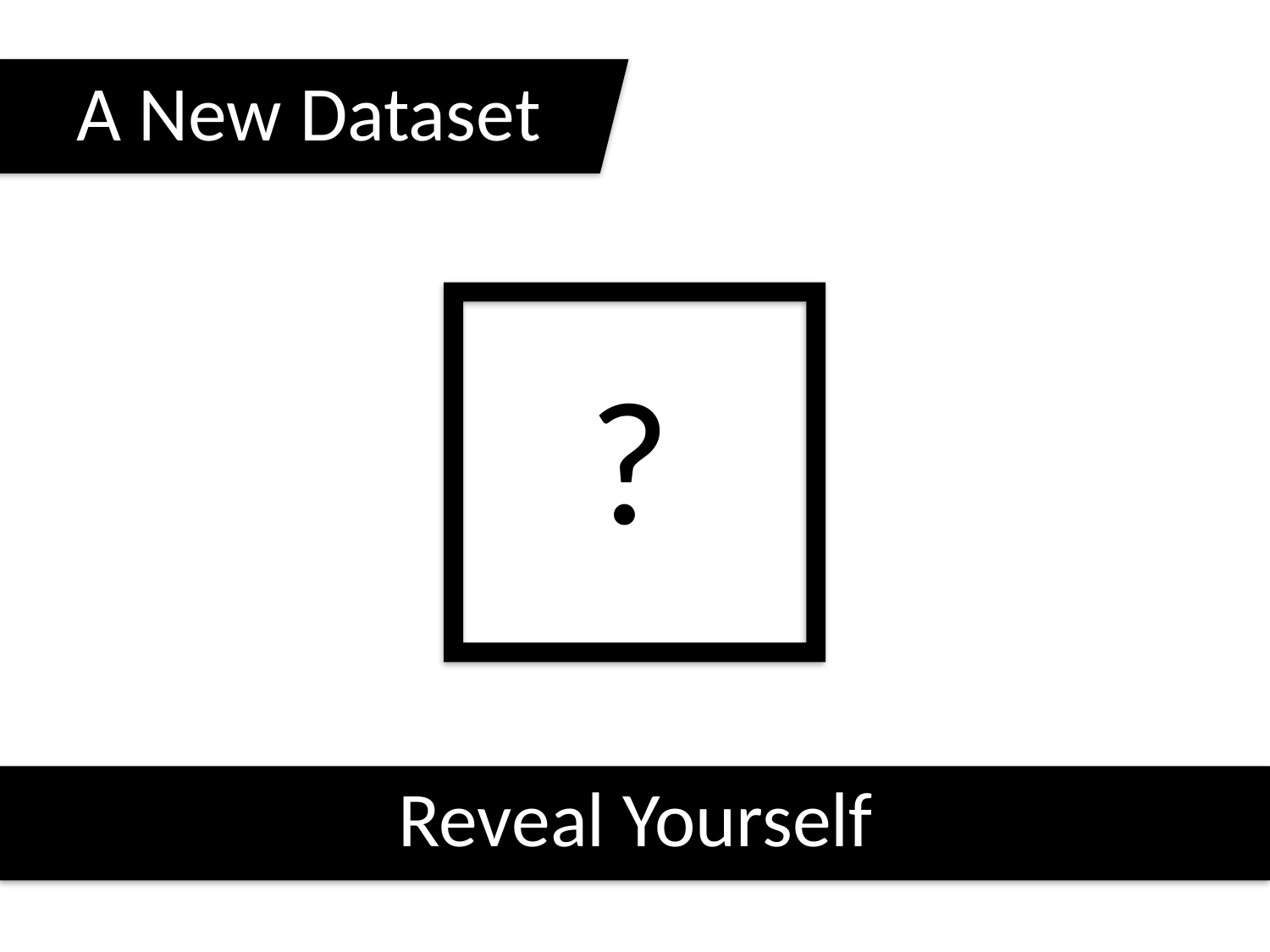

# A New Dataset

?
Reveal Yourself